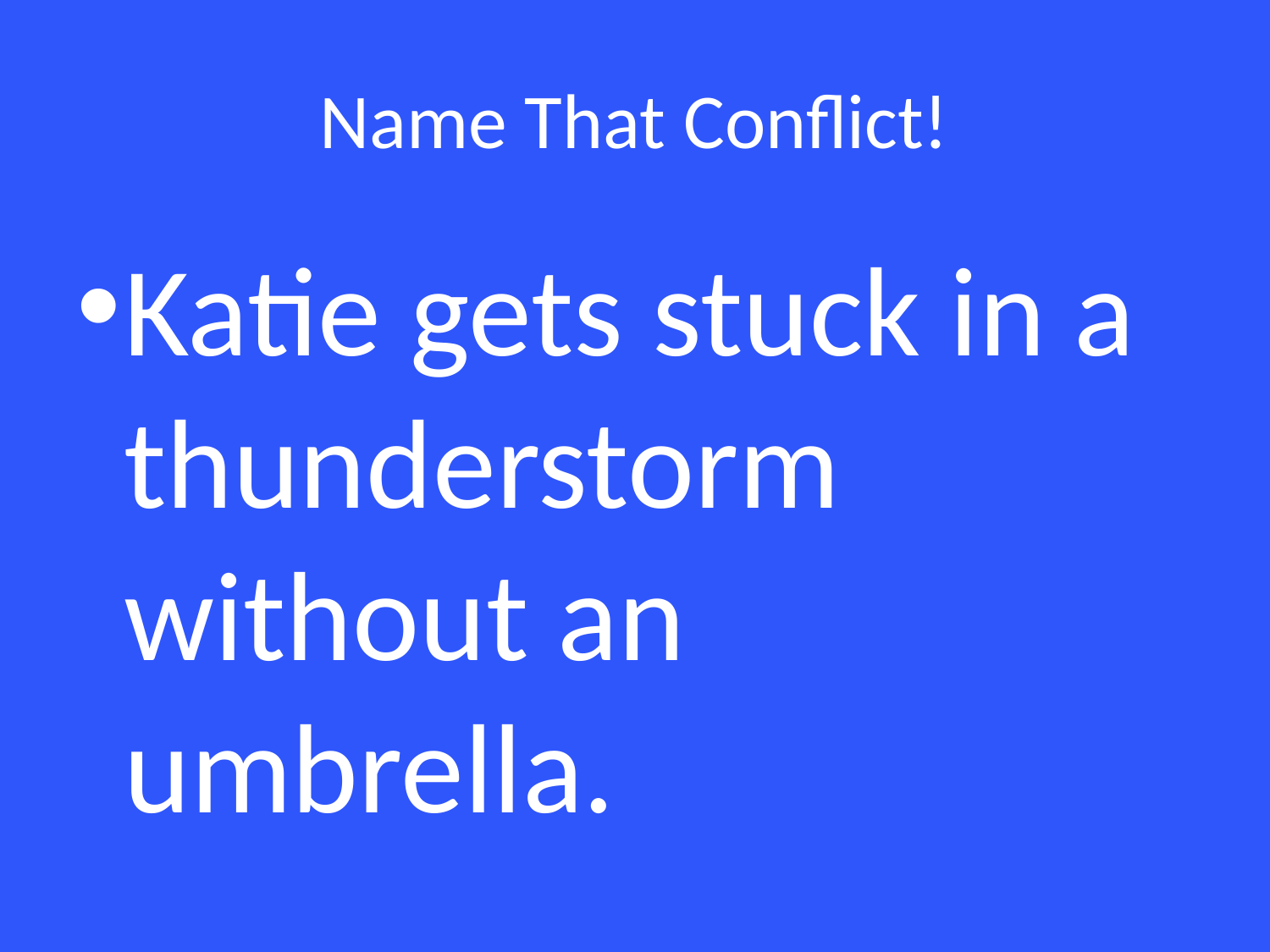

# Name That Conflict!
Katie gets stuck in a thunderstorm without an umbrella.